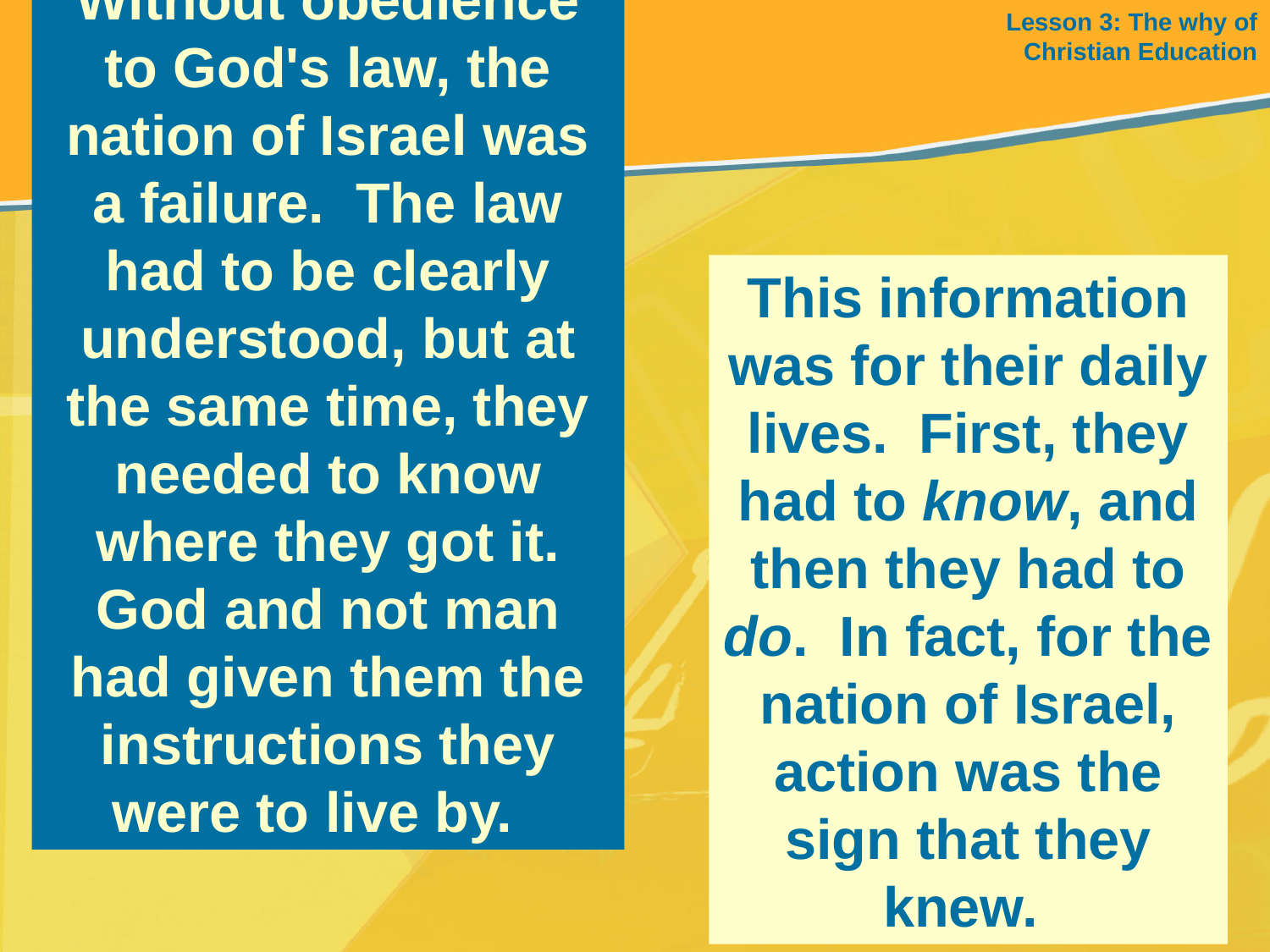

Lesson 3: The why of Christian Education
Without obedience to God's law, the nation of Israel was a failure.  The law had to be clearly understood, but at the same time, they needed to know where they got it. God and not man had given them the instructions they were to live by.
This information was for their daily lives.  First, they had to know, and then they had to do.  In fact, for the nation of Israel, action was the sign that they knew.